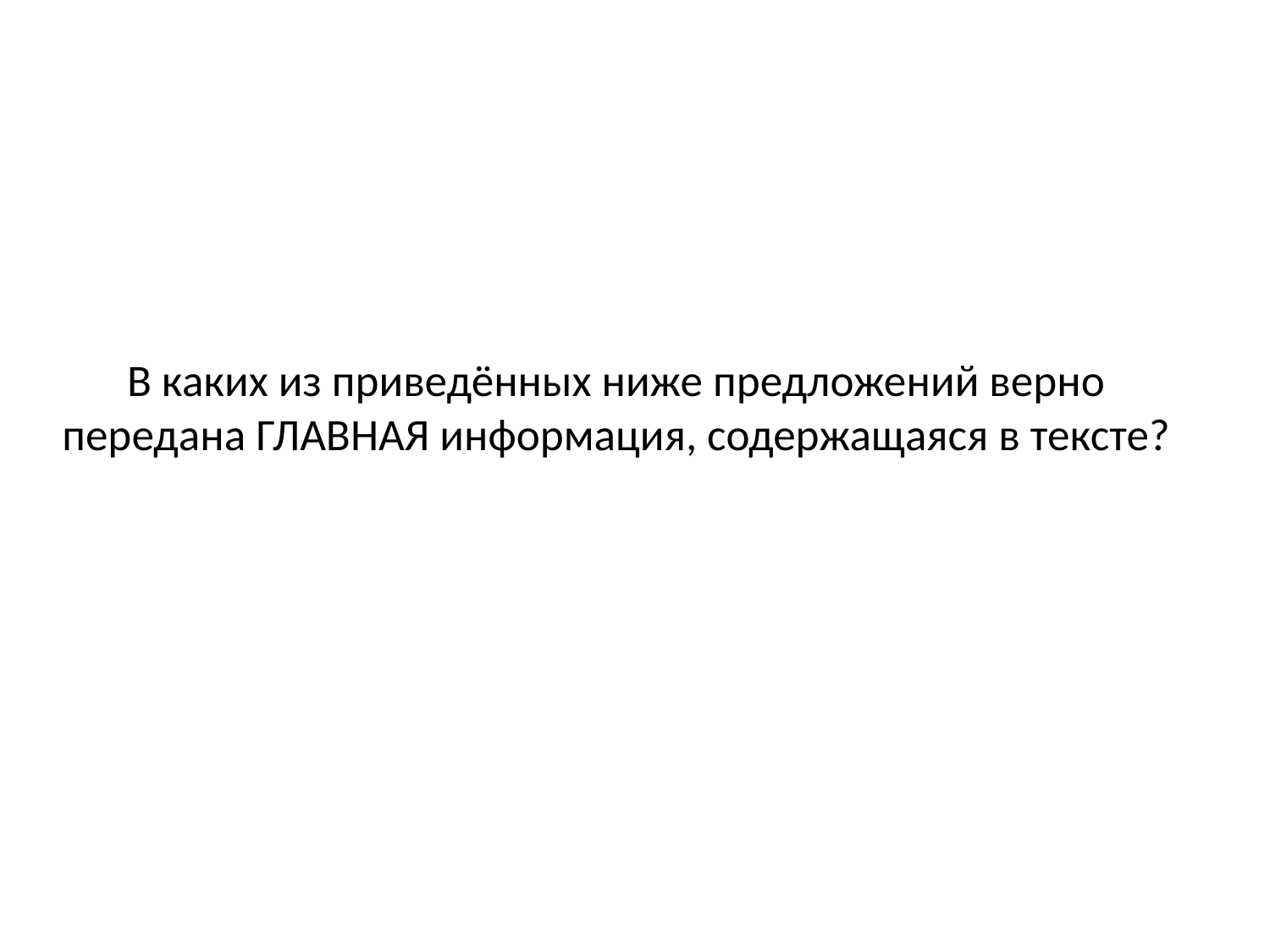

# В каких из приведённых ниже предложений верно передана ГЛАВНАЯ информация, содержащаяся в тексте?